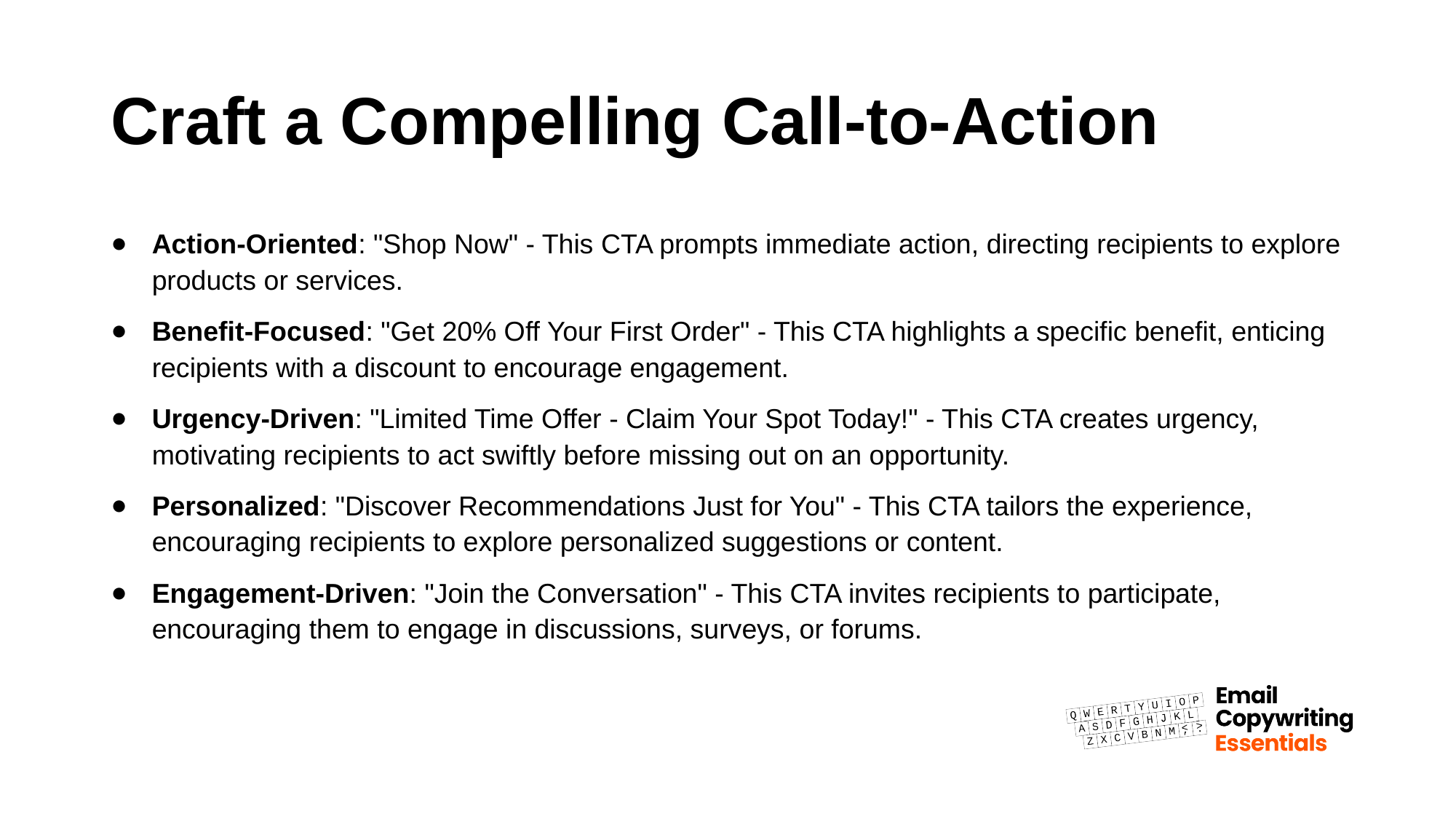

# Craft a Compelling Call-to-Action
Action-Oriented: "Shop Now" - This CTA prompts immediate action, directing recipients to explore products or services.
Benefit-Focused: "Get 20% Off Your First Order" - This CTA highlights a specific benefit, enticing recipients with a discount to encourage engagement.
Urgency-Driven: "Limited Time Offer - Claim Your Spot Today!" - This CTA creates urgency, motivating recipients to act swiftly before missing out on an opportunity.
Personalized: "Discover Recommendations Just for You" - This CTA tailors the experience, encouraging recipients to explore personalized suggestions or content.
Engagement-Driven: "Join the Conversation" - This CTA invites recipients to participate, encouraging them to engage in discussions, surveys, or forums.